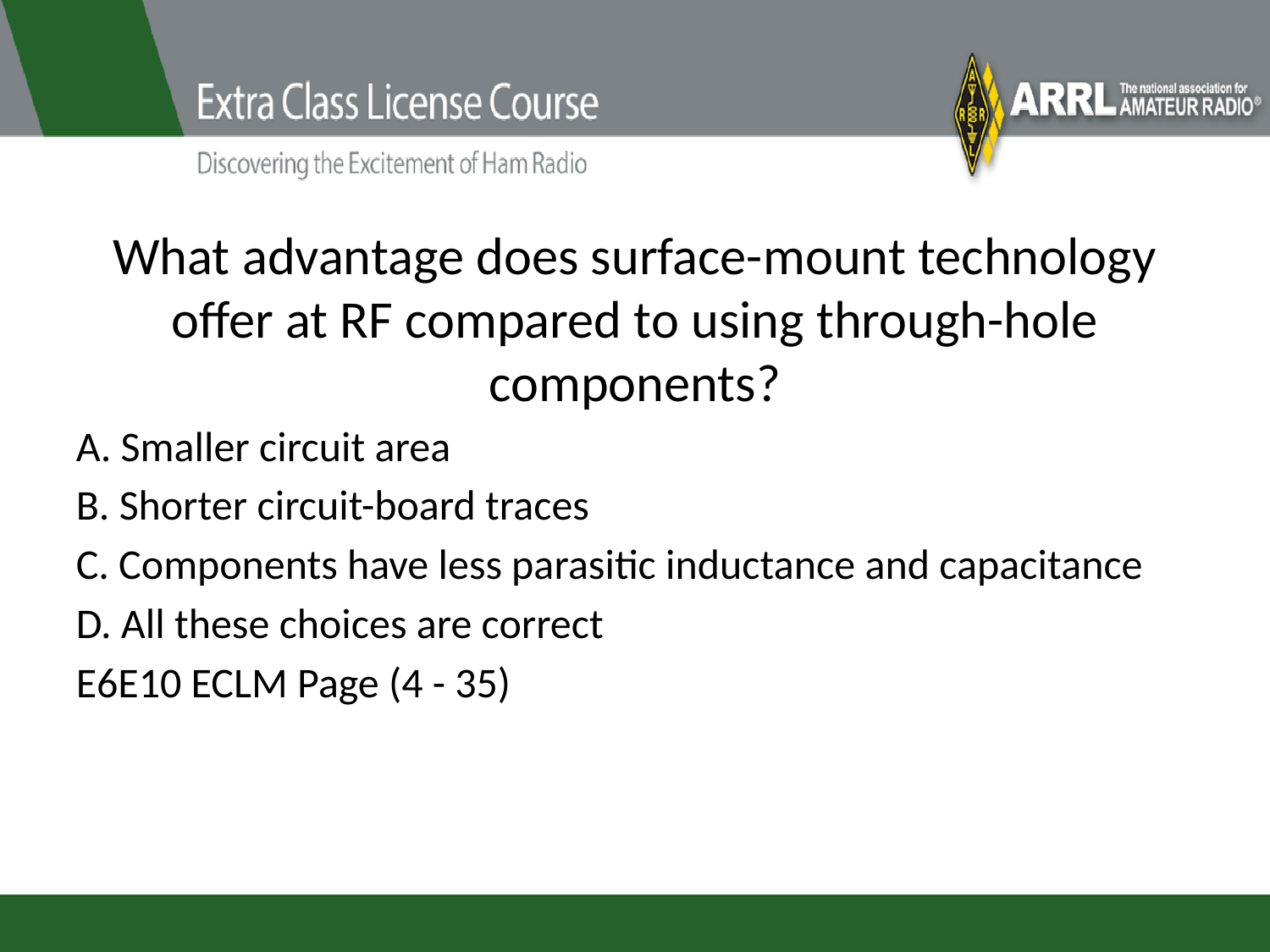

# What advantage does surface-mount technology offer at RF compared to using through-hole components?
A. Smaller circuit area
B. Shorter circuit-board traces
C. Components have less parasitic inductance and capacitance
D. All these choices are correct
E6E10 ECLM Page (4 - 35)